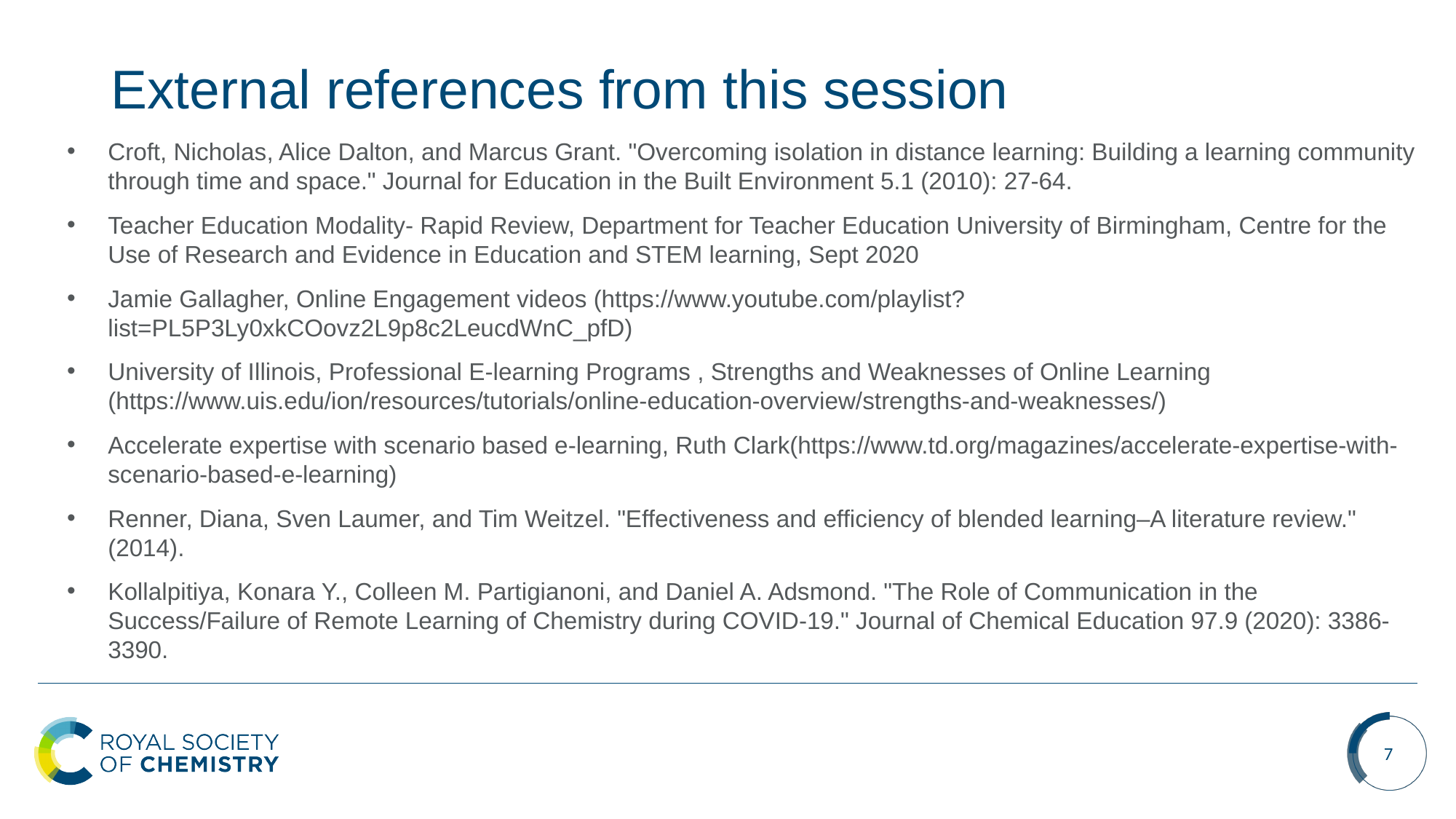

# External references from this session
Croft, Nicholas, Alice Dalton, and Marcus Grant. "Overcoming isolation in distance learning: Building a learning community through time and space." Journal for Education in the Built Environment 5.1 (2010): 27-64.
Teacher Education Modality- Rapid Review, Department for Teacher Education University of Birmingham, Centre for the Use of Research and Evidence in Education and STEM learning, Sept 2020
Jamie Gallagher, Online Engagement videos (https://www.youtube.com/playlist?list=PL5P3Ly0xkCOovz2L9p8c2LeucdWnC_pfD)
University of Illinois, Professional E-learning Programs , Strengths and Weaknesses of Online Learning (https://www.uis.edu/ion/resources/tutorials/online-education-overview/strengths-and-weaknesses/)
Accelerate expertise with scenario based e-learning, Ruth Clark(https://www.td.org/magazines/accelerate-expertise-with-scenario-based-e-learning)
Renner, Diana, Sven Laumer, and Tim Weitzel. "Effectiveness and efficiency of blended learning–A literature review." (2014).
Kollalpitiya, Konara Y., Colleen M. Partigianoni, and Daniel A. Adsmond. "The Role of Communication in the Success/Failure of Remote Learning of Chemistry during COVID-19." Journal of Chemical Education 97.9 (2020): 3386-3390.

7